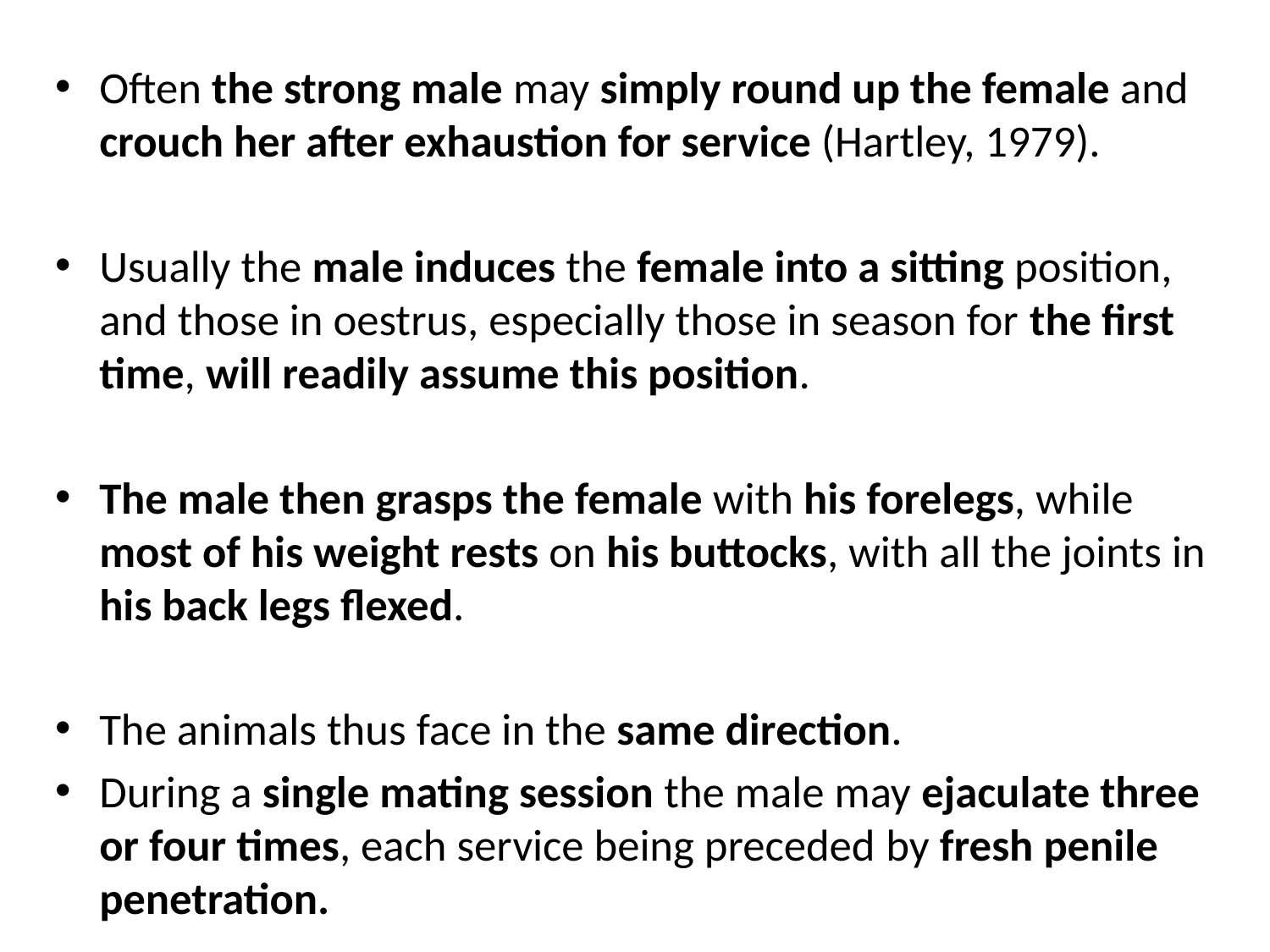

Often the strong male may simply round up the female and crouch her after exhaustion for service (Hartley, 1979).

Usually the male induces the female into a sitting position, and those in oestrus, especially those in season for the first time, will readily assume this position.

The male then grasps the female with his forelegs, while most of his weight rests on his buttocks, with all the joints in his back legs flexed.

The animals thus face in the same direction.
During a single mating session the male may ejaculate three or four times, each service being preceded by fresh penile penetration.